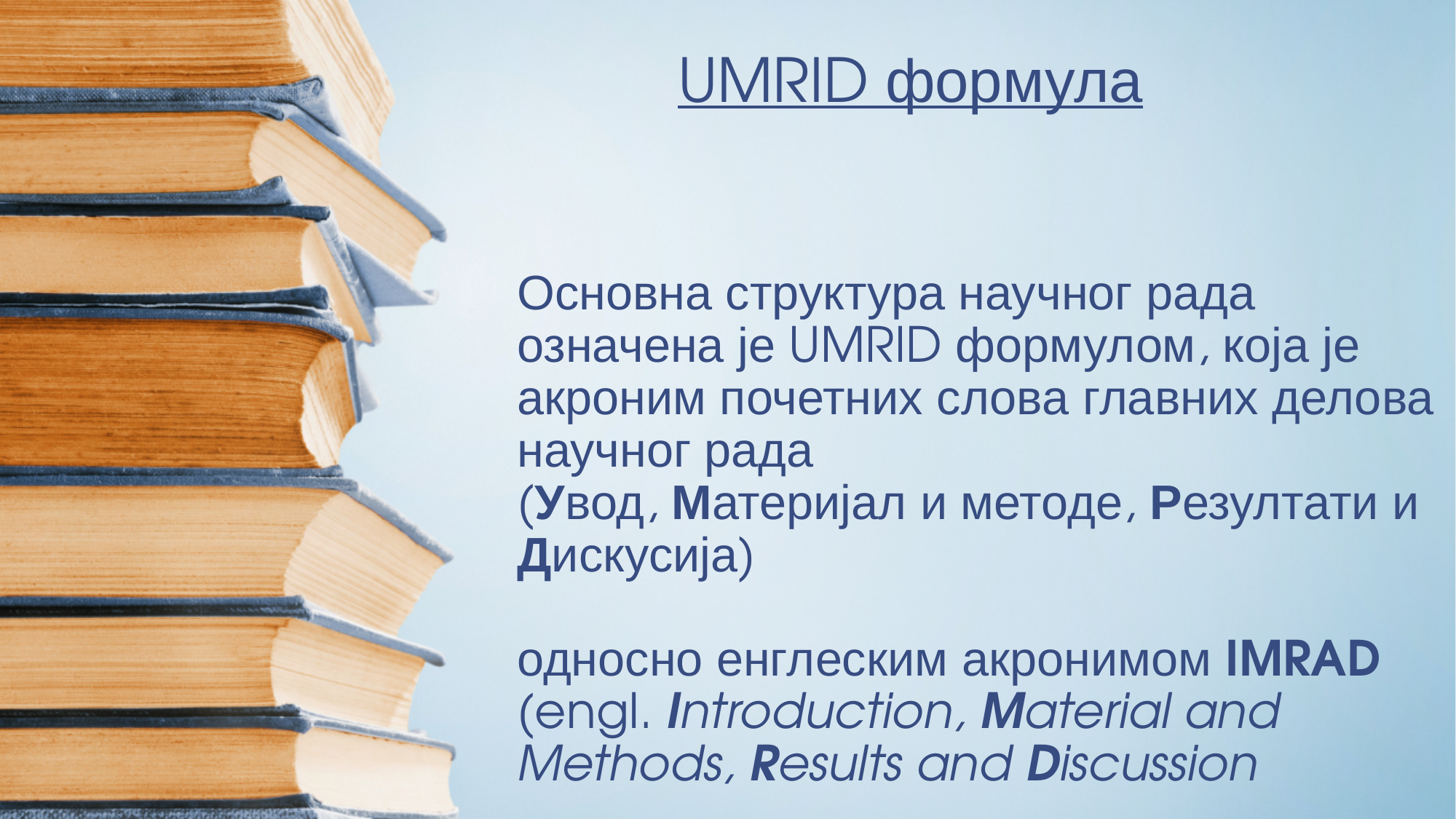

UMRID формула
Основна структура научног рада означена је UMRID формулом, која је акроним почетних слова главних делова научног рада
(Увод, Материјал и методе, Резултати и Дискусија)
односно енглеским акронимом IMRAD
(engl. Introduction, Material and Methods, Results and Discussion